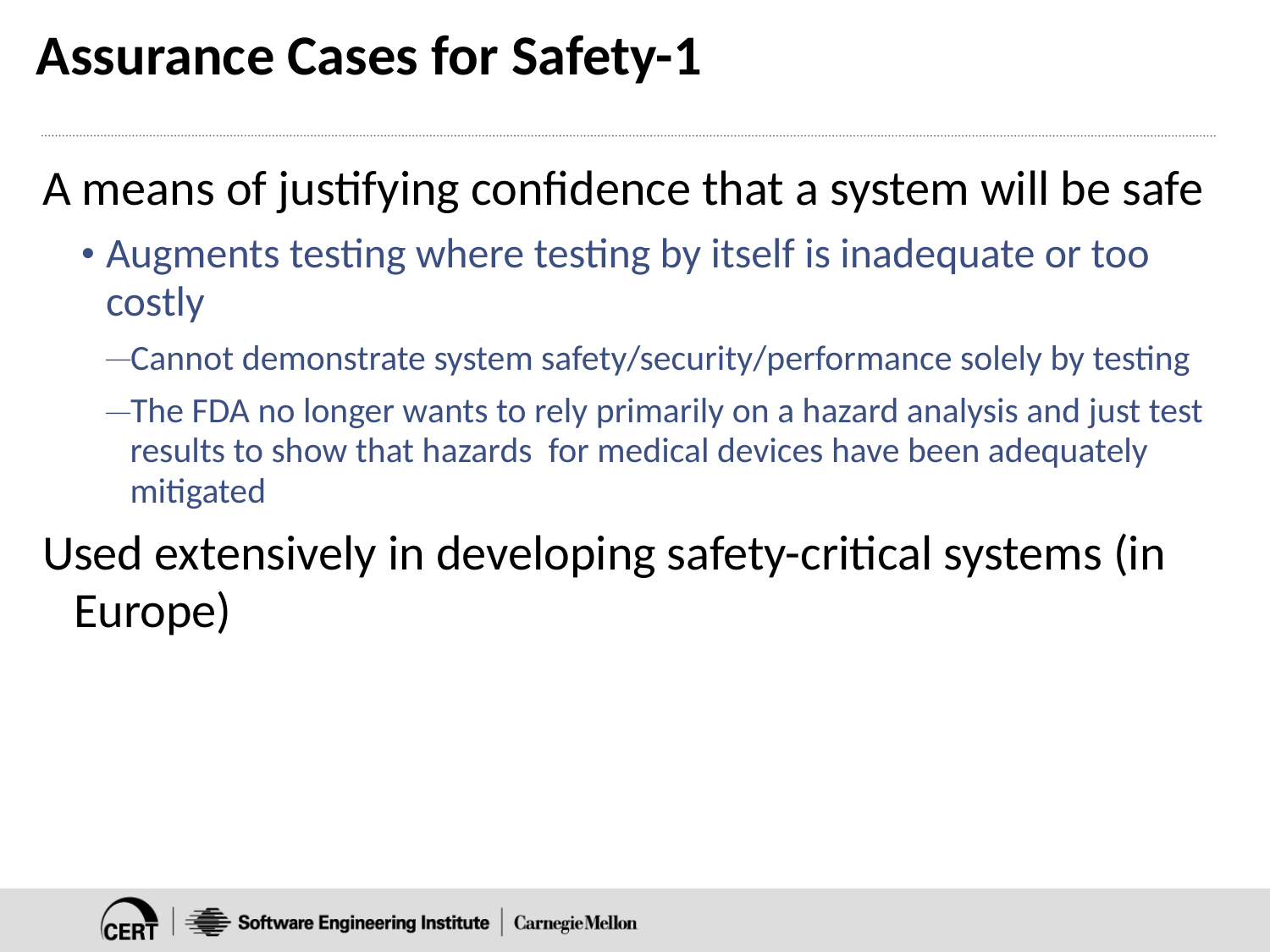

# Assurance Cases for Safety-1
A means of justifying confidence that a system will be safe
Augments testing where testing by itself is inadequate or too costly
Cannot demonstrate system safety/security/performance solely by testing
The FDA no longer wants to rely primarily on a hazard analysis and just test results to show that hazards  for medical devices have been adequately mitigated
Used extensively in developing safety-critical systems (in Europe)